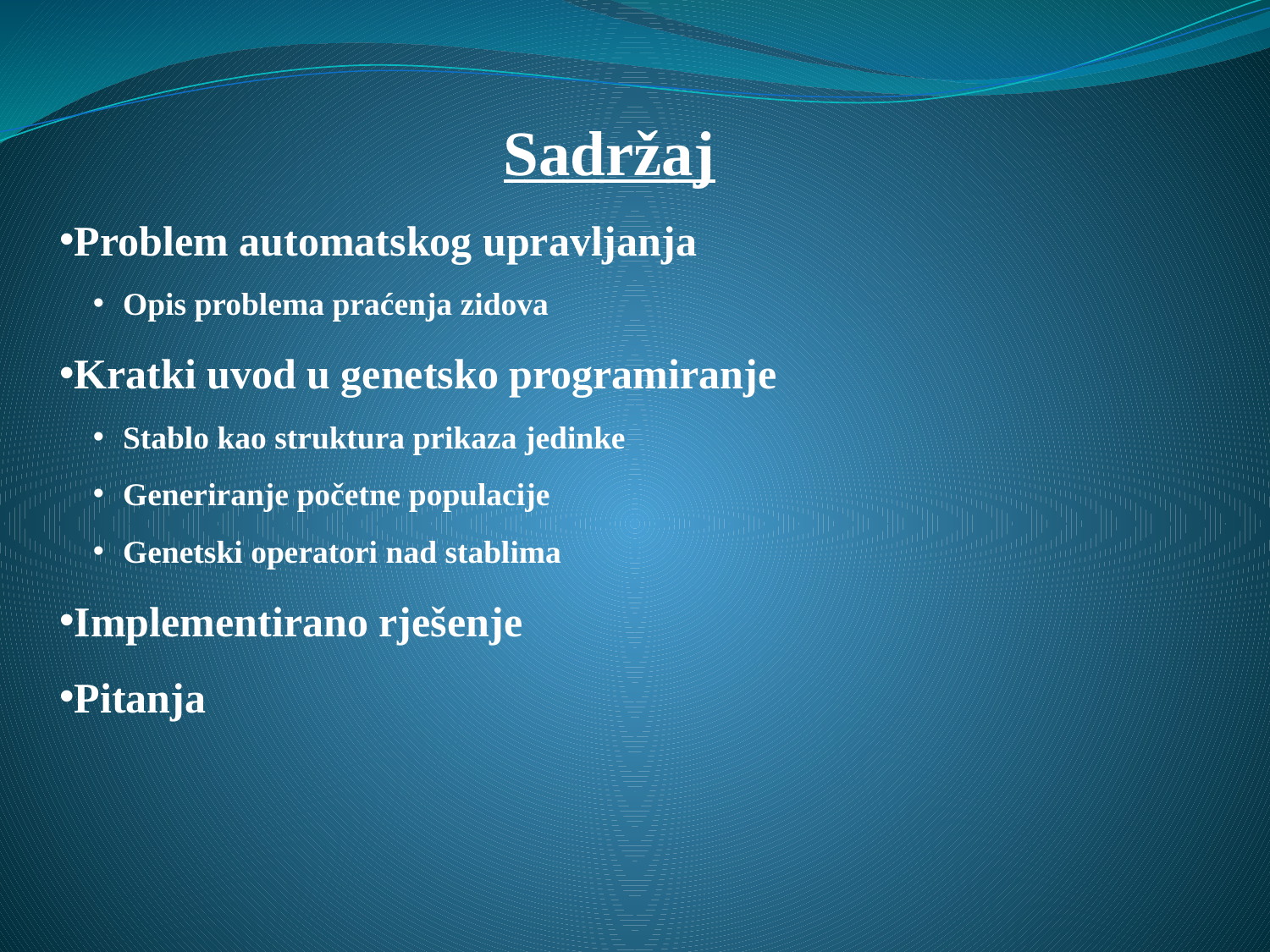

# Sadržaj
Problem automatskog upravljanja
Opis problema praćenja zidova
Kratki uvod u genetsko programiranje
Stablo kao struktura prikaza jedinke
Generiranje početne populacije
Genetski operatori nad stablima
Implementirano rješenje
Pitanja